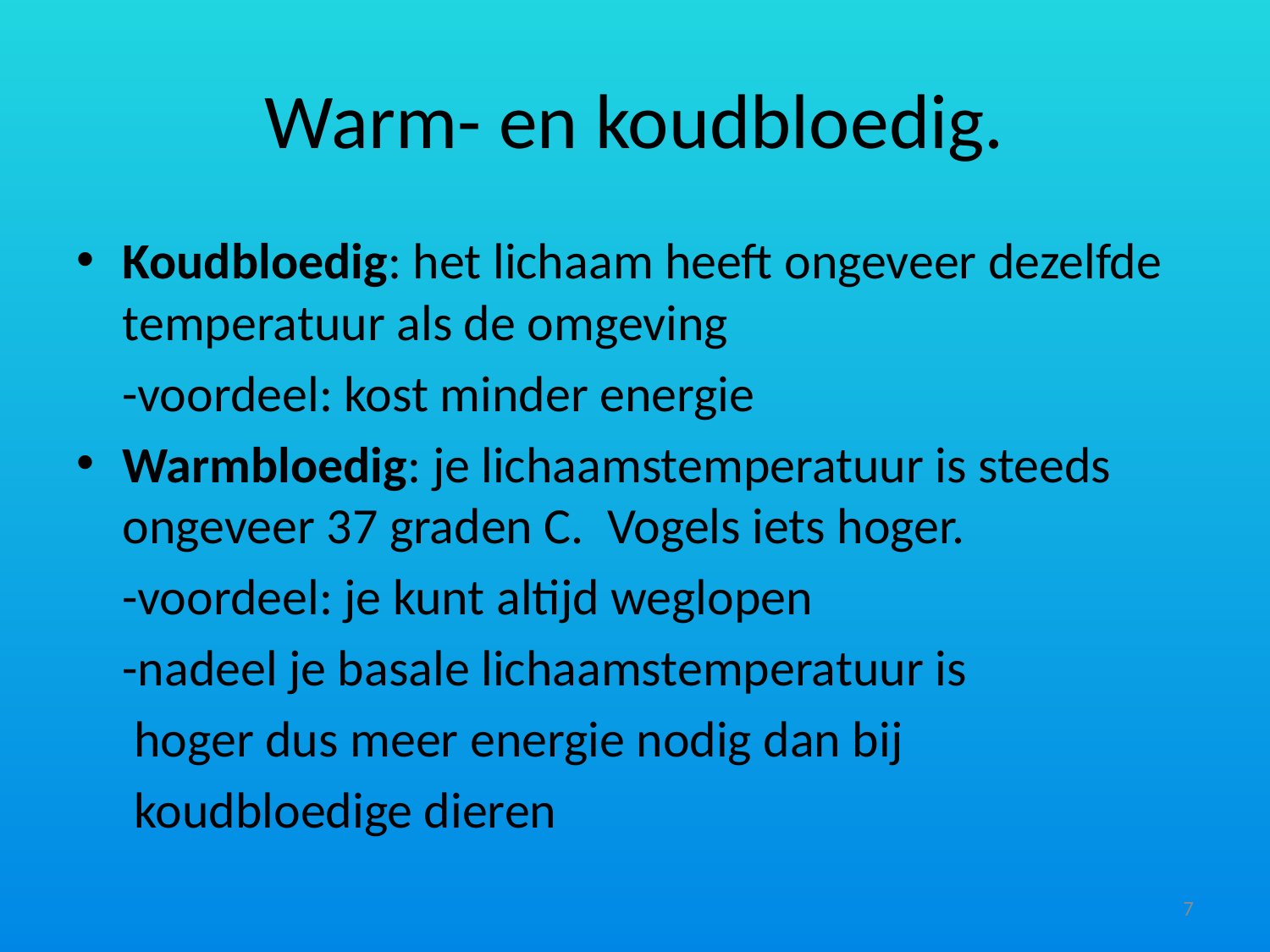

# Warm- en koudbloedig.
Koudbloedig: het lichaam heeft ongeveer dezelfde temperatuur als de omgeving
	-voordeel: kost minder energie
Warmbloedig: je lichaamstemperatuur is steeds ongeveer 37 graden C.  Vogels iets hoger.
	-voordeel: je kunt altijd weglopen
	-nadeel je basale lichaamstemperatuur is
	 hoger dus meer energie nodig dan bij
	 koudbloedige dieren
7